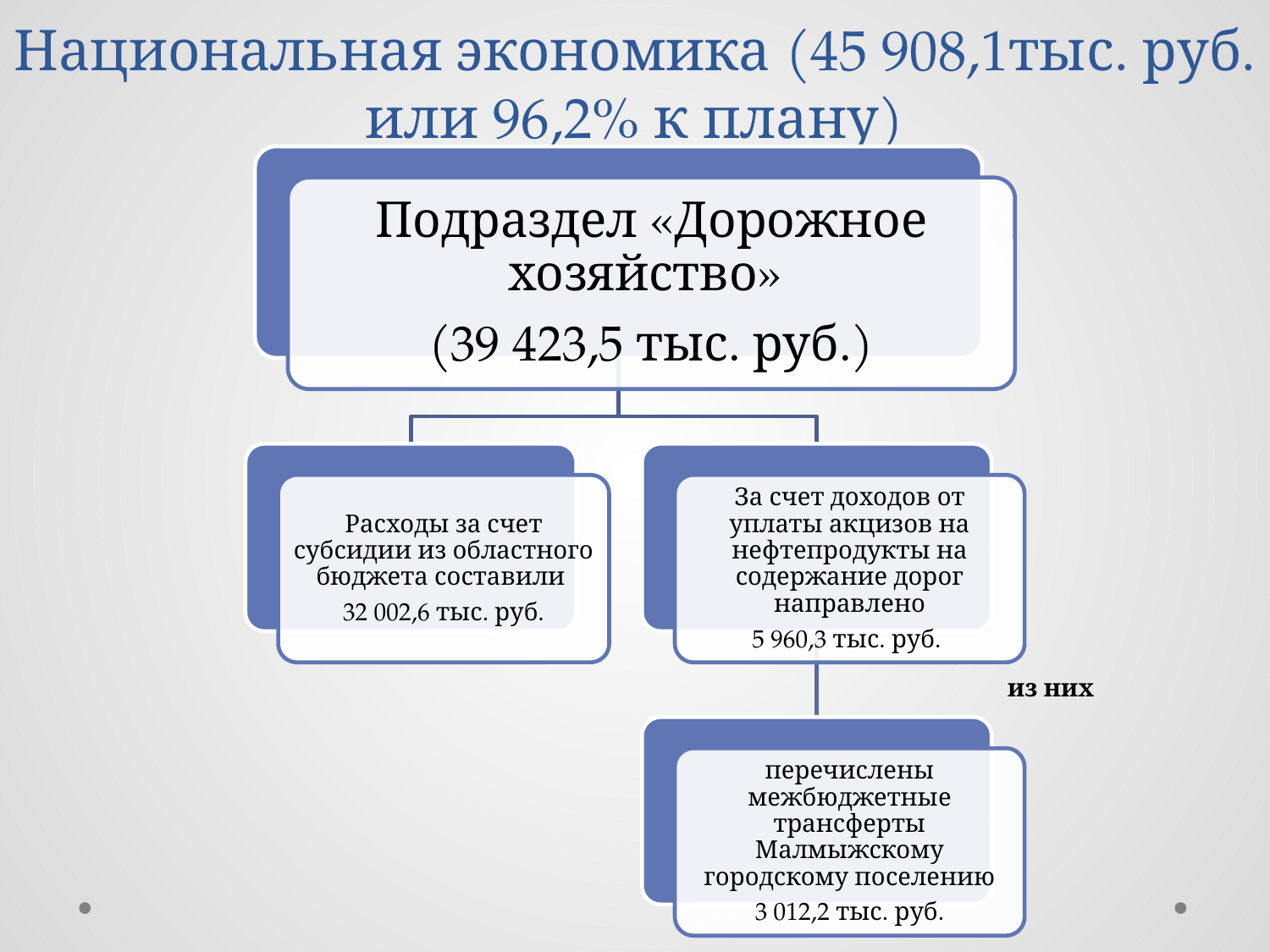

# Национальная экономика (45 908,1тыс. руб. или 96,2% к плану)
Подраздел «Дорожное хозяйство»
(39 423,5 тыс. руб.)
Расходы за счет субсидии из областного бюджета составили
32 002,6 тыс. руб.
За счет доходов от уплаты акцизов на нефтепродукты на содержание дорог направлено
5 960,3 тыс. руб.
перечислены межбюджетные трансферты Малмыжскому городскому поселению
 3 012,2 тыс. руб.
из них